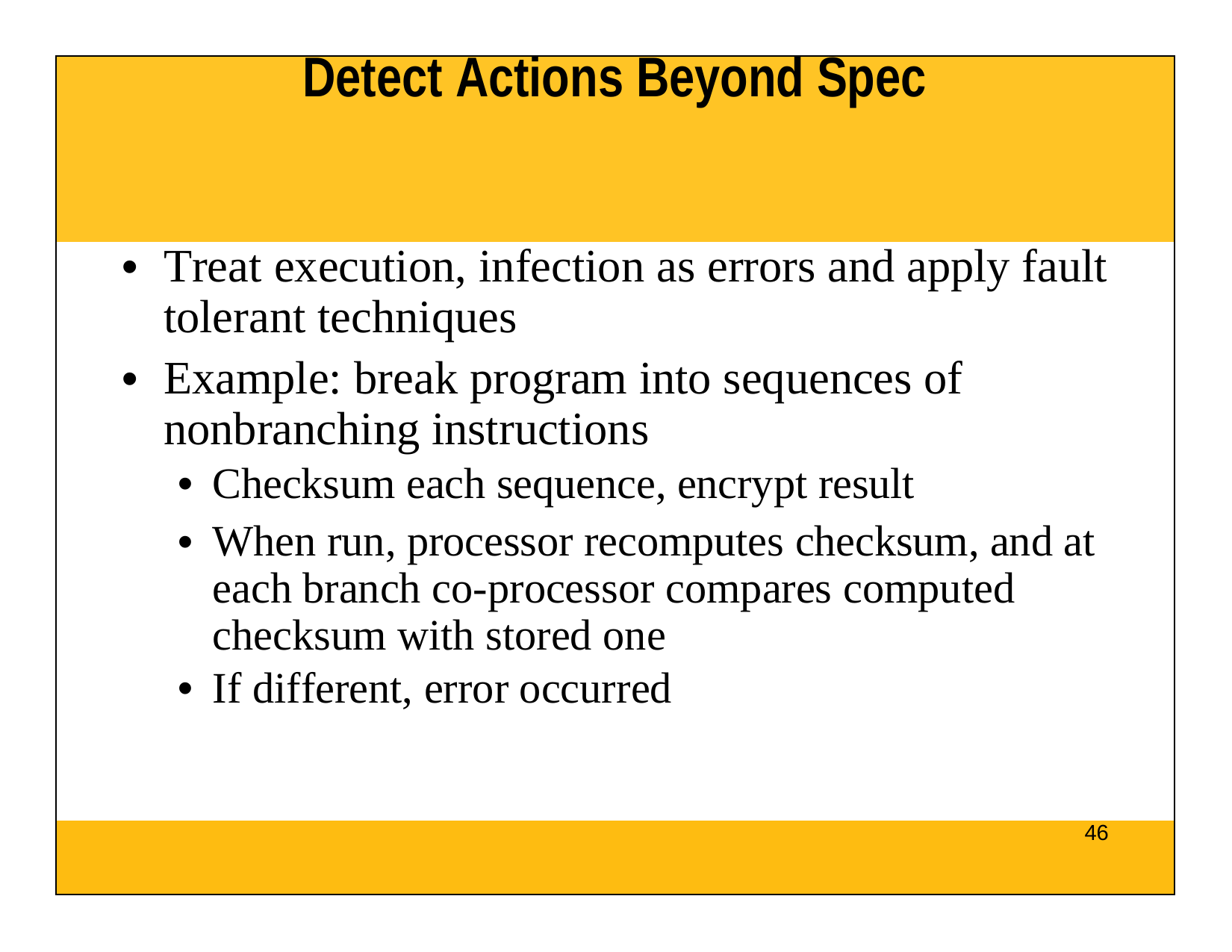

| Detect Actions Beyond Spec |
| --- |
| Treat execution, infection as errors and apply fault tolerant techniques Example: break program into sequences of nonbranching instructions Checksum each sequence, encrypt result When run, processor recomputes checksum, and at each branch co-processor compares computed checksum with stored one If different, error occurred |
| 46 |